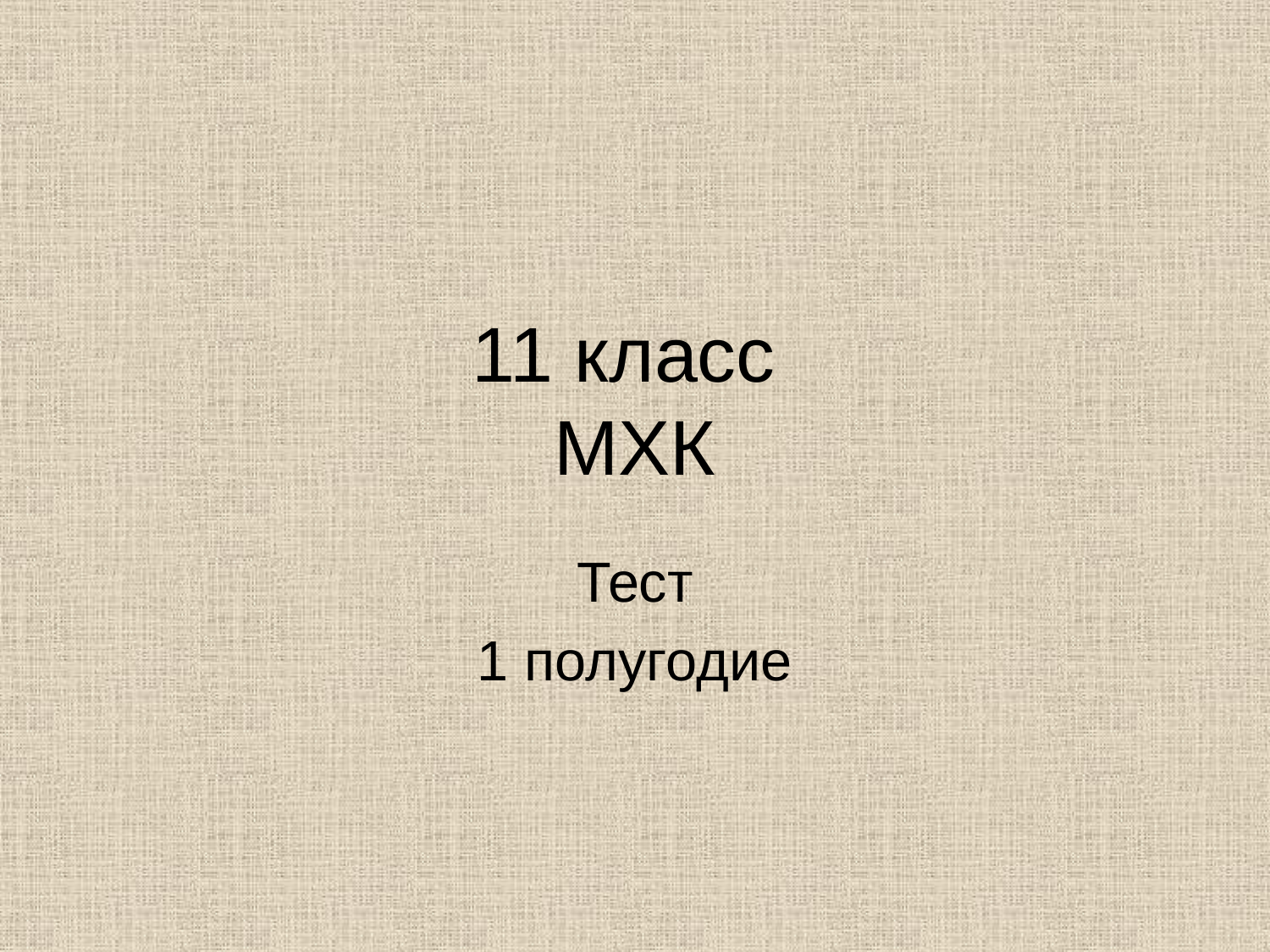

# 11 класс МХК
Тест
1 полугодие